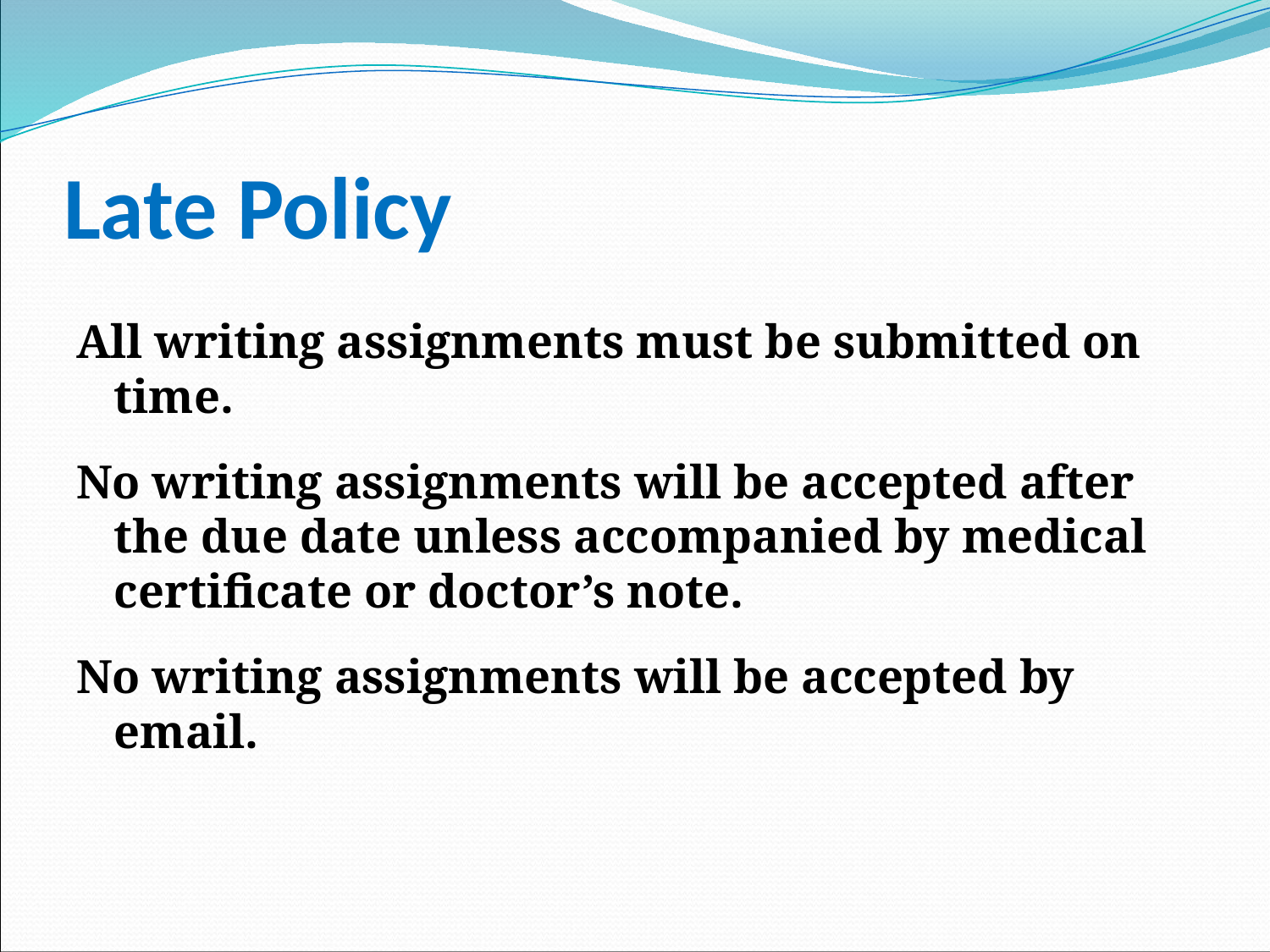

# Late Policy
All writing assignments must be submitted on time.
No writing assignments will be accepted after the due date unless accompanied by medical certificate or doctor’s note.
No writing assignments will be accepted by email.